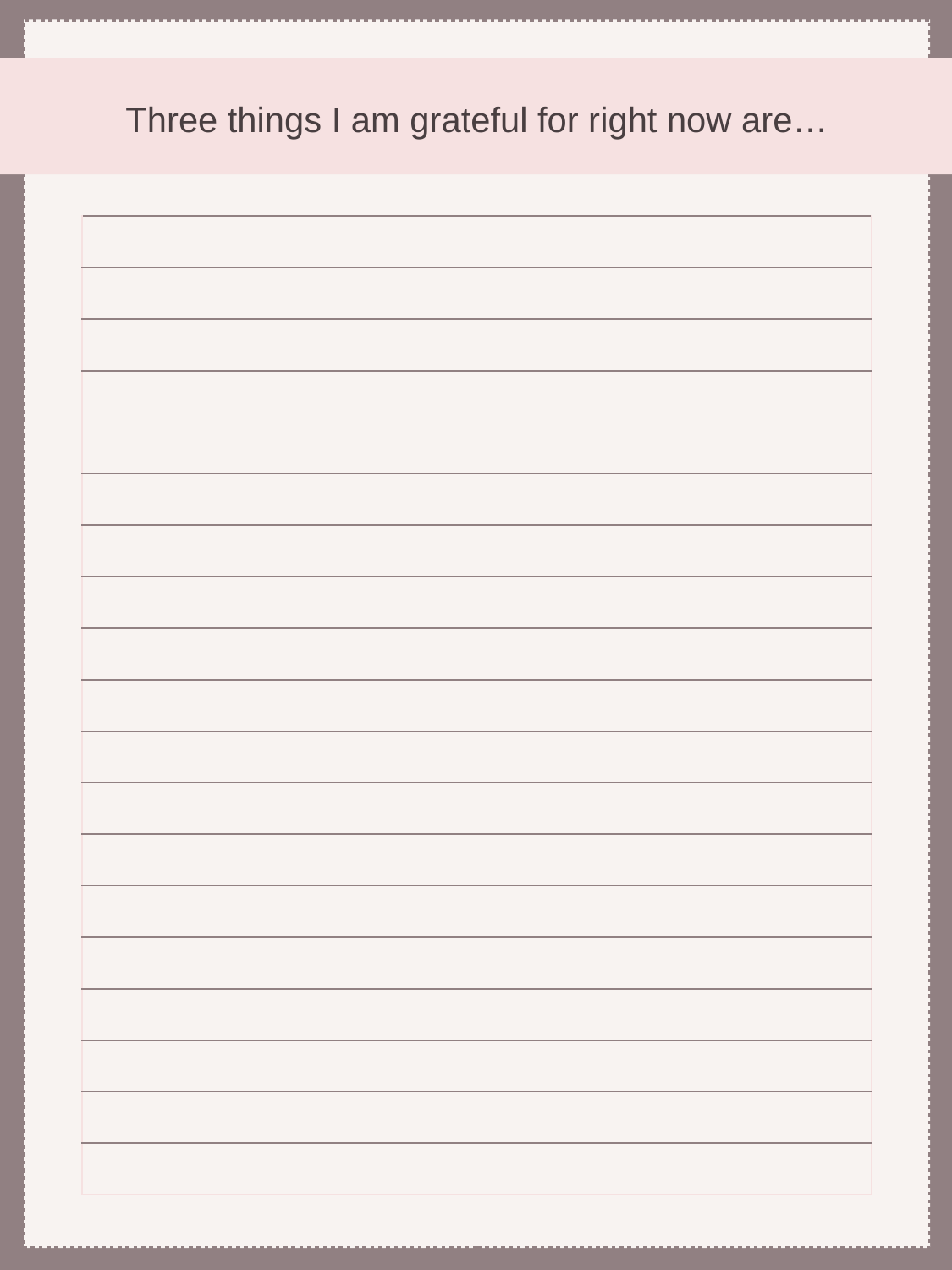

# Three things I am grateful for right now are…
|  |
| --- |
|  |
|  |
|  |
|  |
|  |
|  |
|  |
|  |
|  |
|  |
|  |
|  |
|  |
|  |
|  |
|  |
|  |
|  |